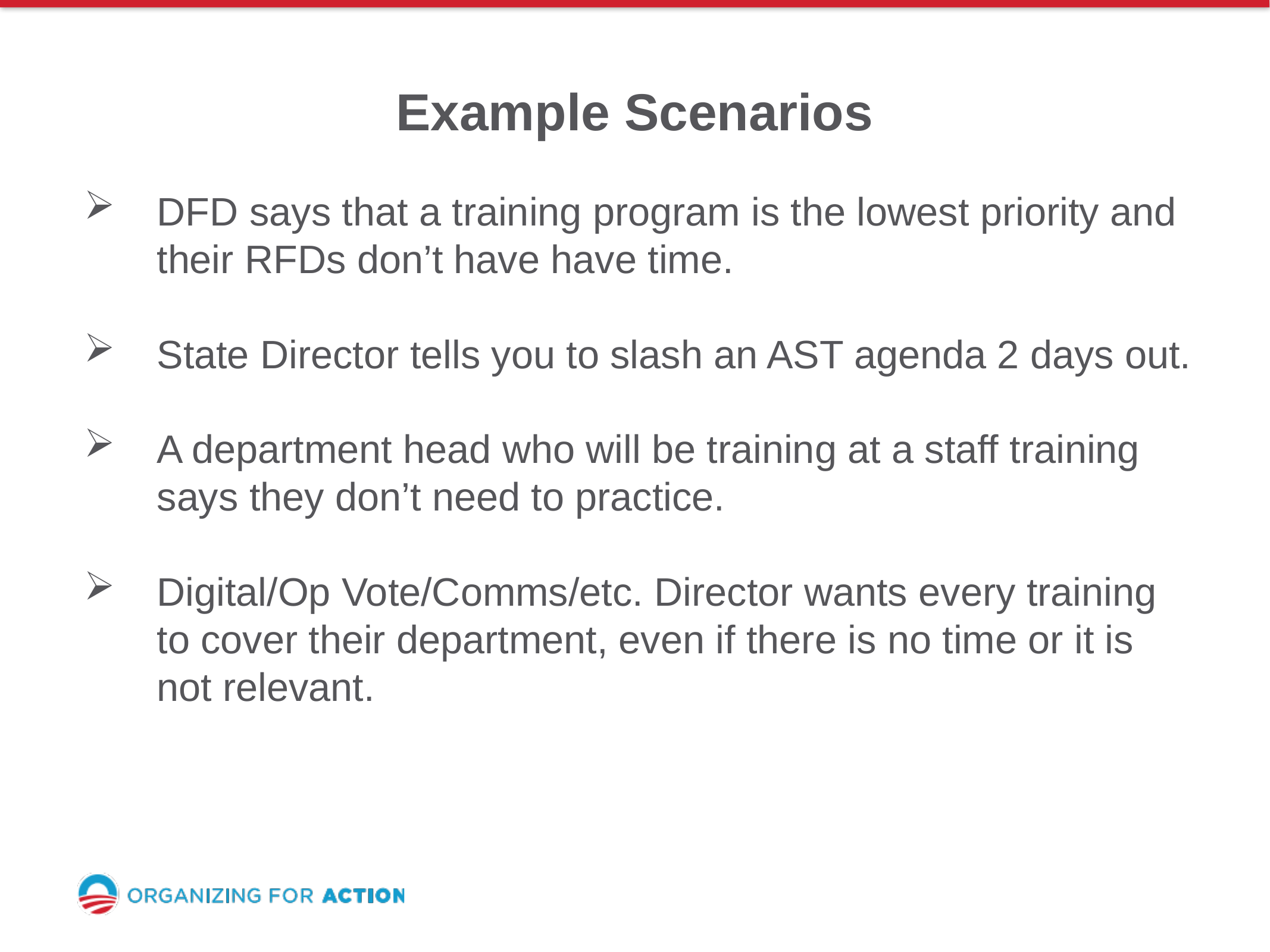

Example Scenarios
DFD says that a training program is the lowest priority and their RFDs don’t have have time.

State Director tells you to slash an AST agenda 2 days out.

A department head who will be training at a staff training says they don’t need to practice.

Digital/Op Vote/Comms/etc. Director wants every training to cover their department, even if there is no time or it is not relevant.